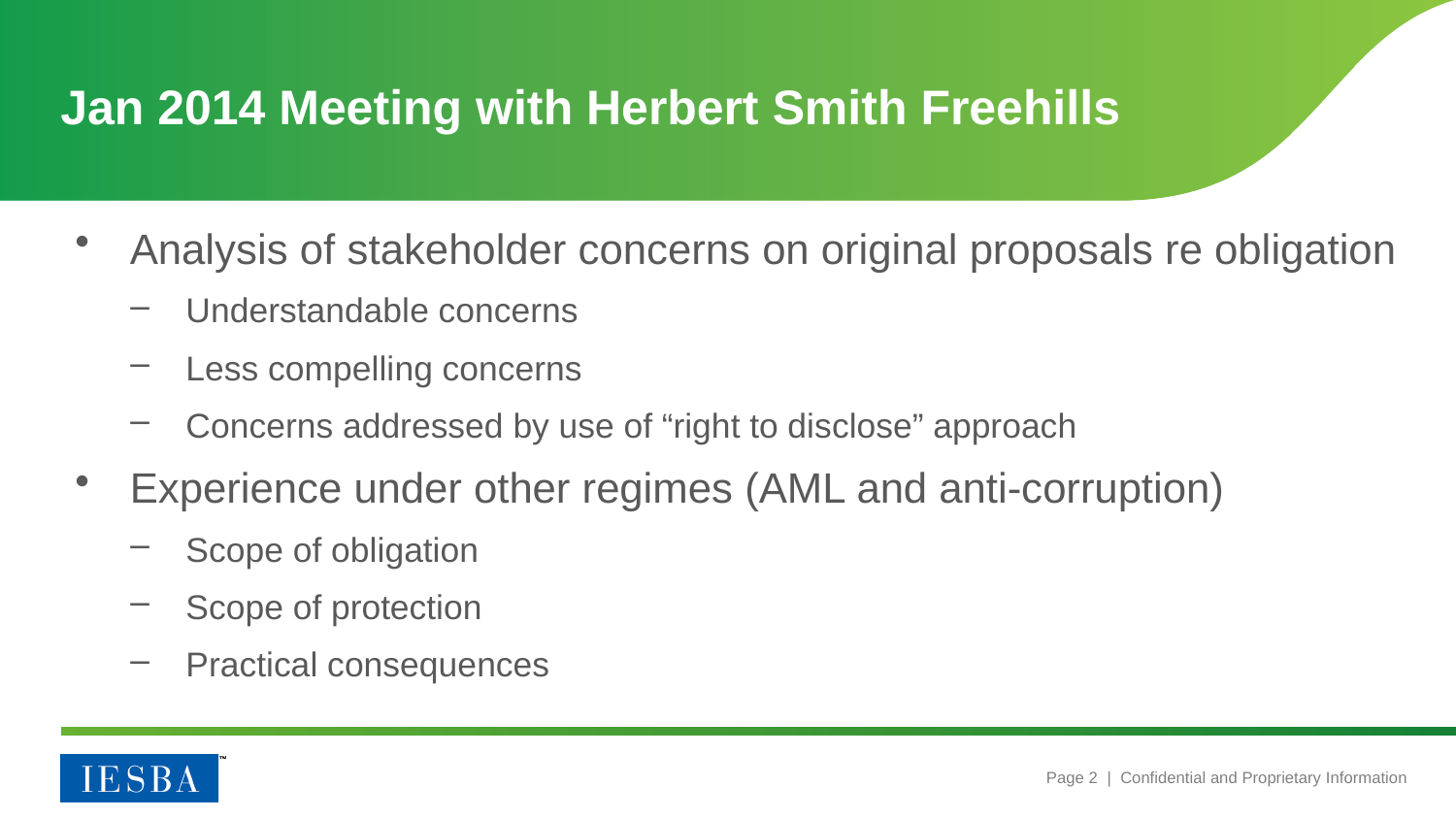

# Jan 2014 Meeting with Herbert Smith Freehills
Analysis of stakeholder concerns on original proposals re obligation
Understandable concerns
Less compelling concerns
Concerns addressed by use of “right to disclose” approach
Experience under other regimes (AML and anti-corruption)
Scope of obligation
Scope of protection
Practical consequences